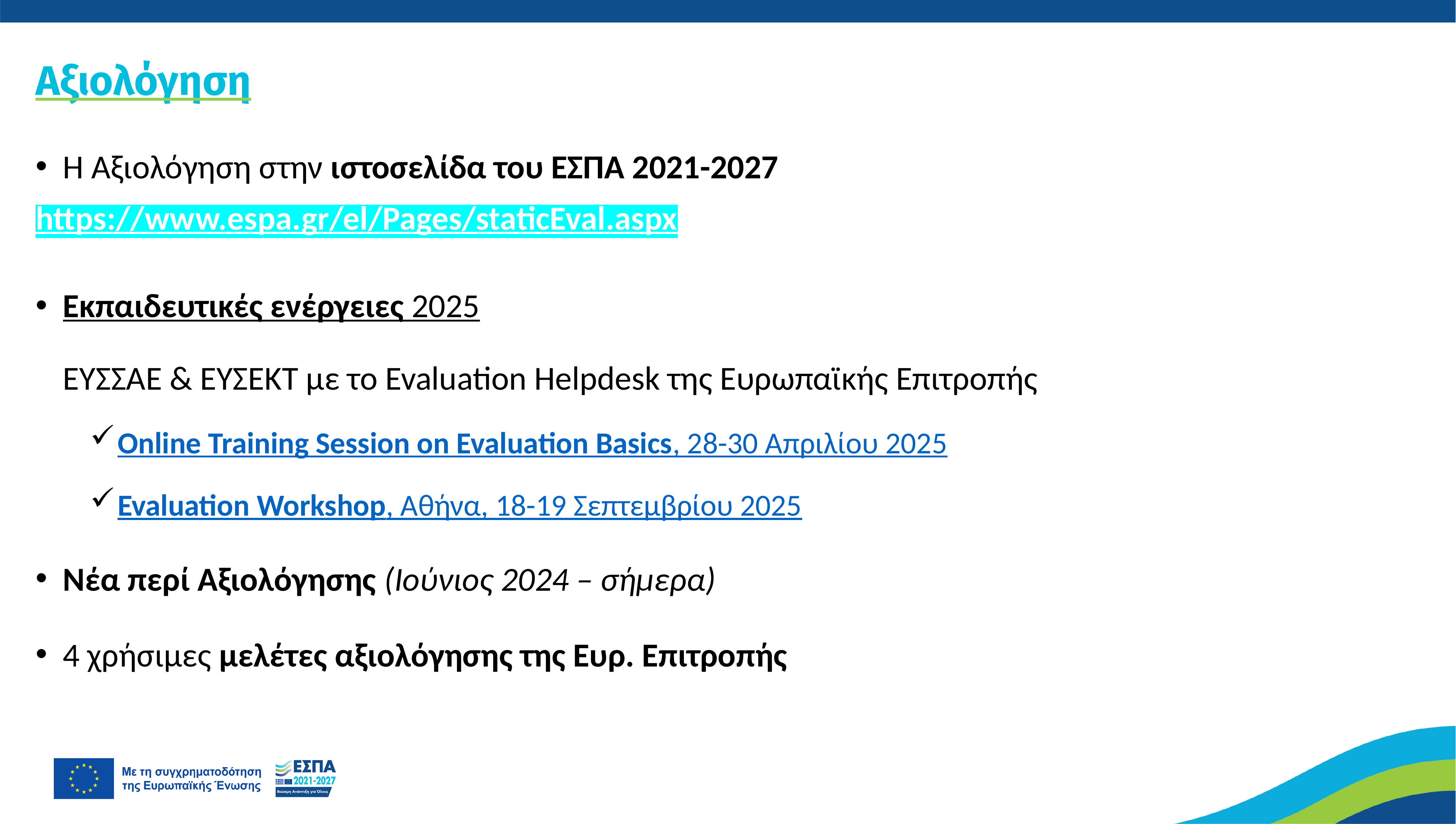

Αξιολόγηση
Η Αξιολόγηση στην ιστοσελίδα του ΕΣΠΑ 2021-2027
https://www.espa.gr/el/Pages/staticEval.aspx
Εκπαιδευτικές ενέργειες 2025
ΕΥΣΣΑΕ & ΕΥΣΕΚΤ με το Evaluation Helpdesk της Ευρωπαϊκής Επιτροπής
Online Training Session on Evaluation Basics, 28-30 Απριλίου 2025​
Evaluation Workshop, Αθήνα, 18-19 Σεπτεμβρίου 2025
Νέα περί Αξιολόγησης (Ιούνιος 2024 – σήμερα)
4 χρήσιμες μελέτες αξιολόγησης της Ευρ. Επιτροπής